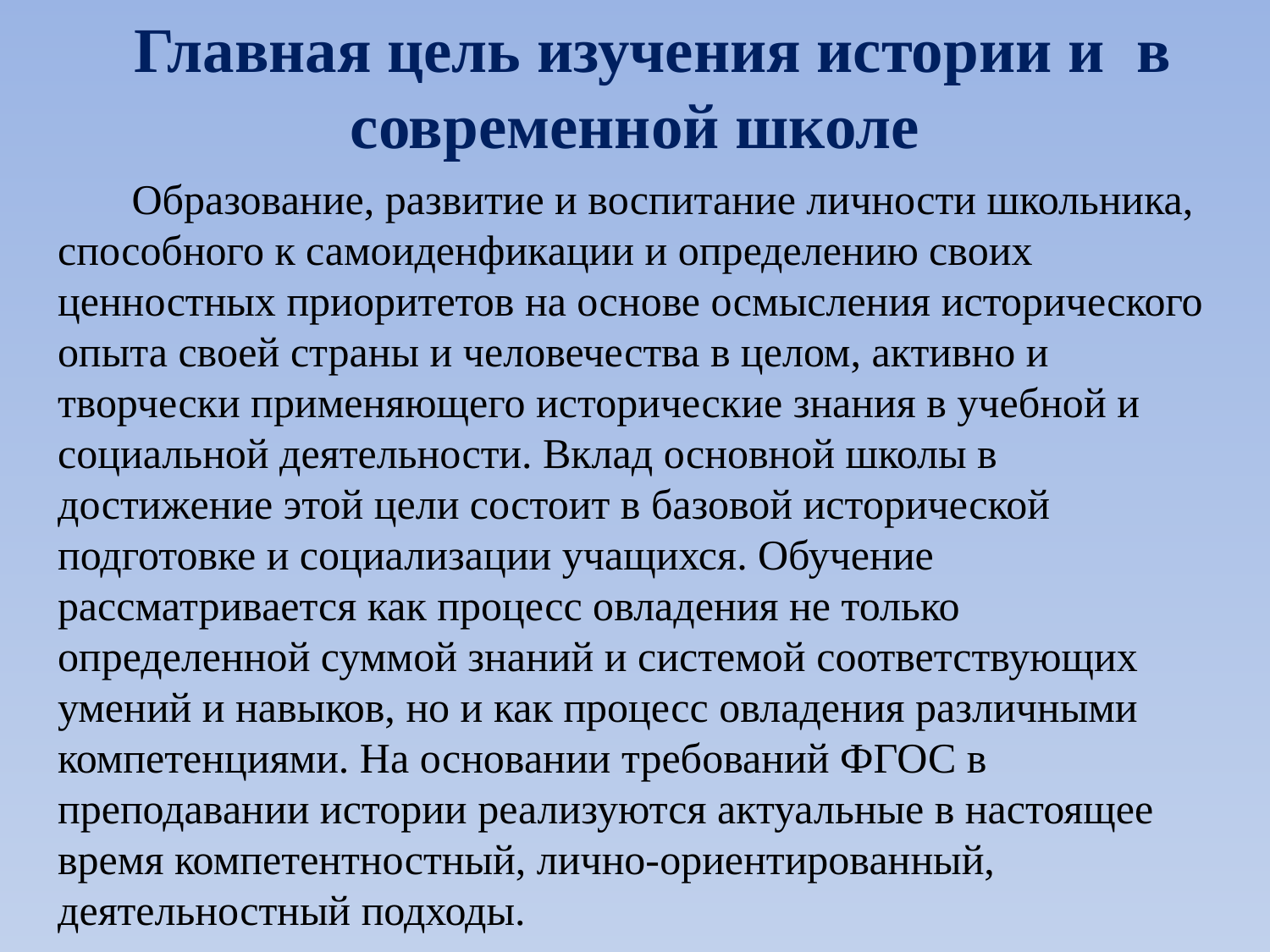

# Главная цель изучения истории и  в современной школе
       Образование, развитие и воспитание личности школьника, способного к самоиденфикации и определению своих ценностных приоритетов на основе осмысления исторического опыта своей страны и человечества в целом, активно и творчески применяющего исторические знания в учебной и социальной деятельности. Вклад основной школы в достижение этой цели состоит в базовой исторической подготовке и социализации учащихся. Обучение рассматривается как процесс овладения не только определенной суммой знаний и системой соответствующих умений и навыков, но и как процесс овладения различными компетенциями. На основании требований ФГОС в преподавании истории реализуются актуальные в настоящее время компетентностный, лично-ориентированный, деятельностный подходы.